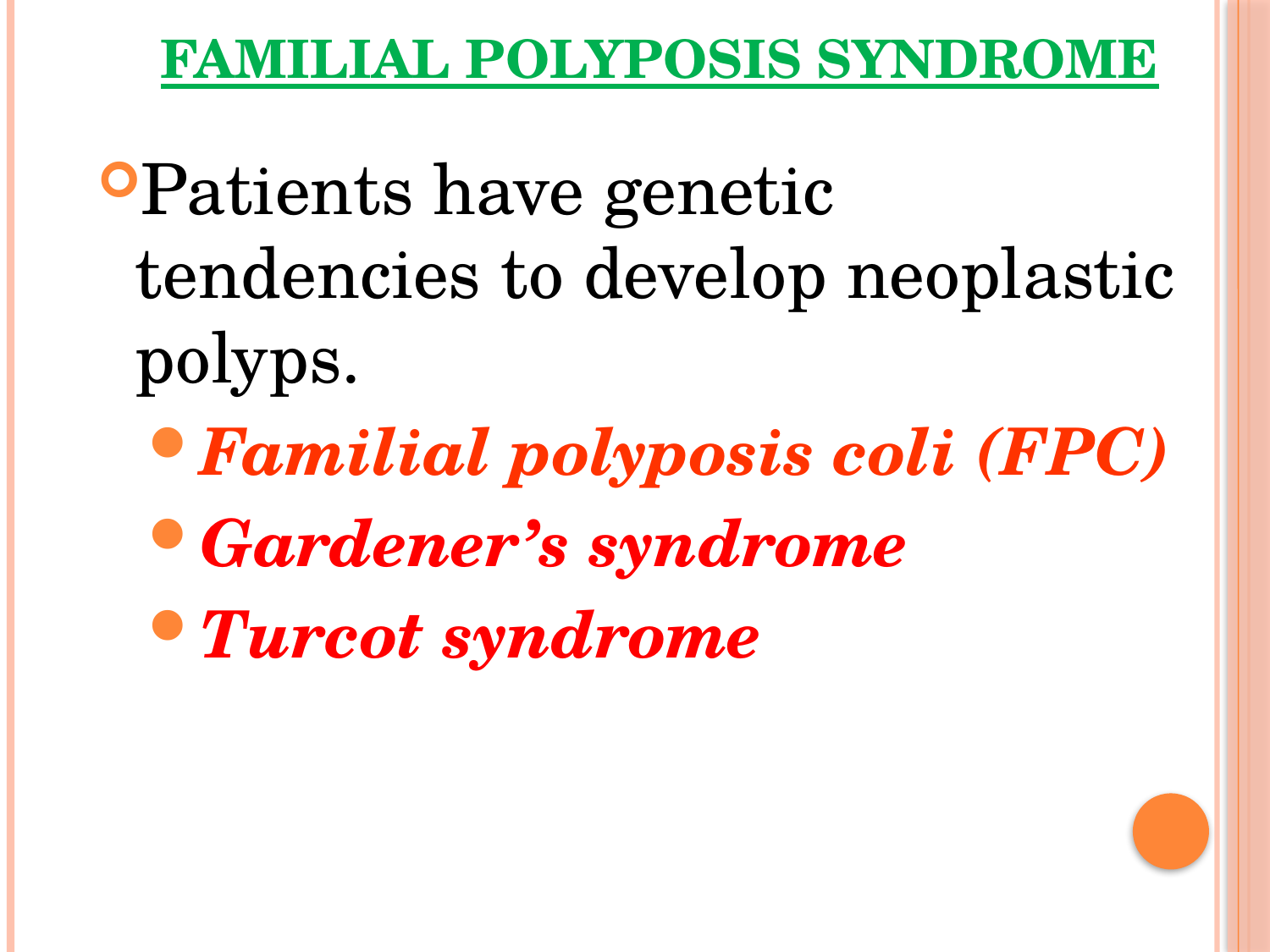

# Familial Polyposis Syndrome
Patients have genetic tendencies to develop neoplastic polyps.
Familial polyposis coli (FPC)
Gardener’s syndrome
Turcot syndrome